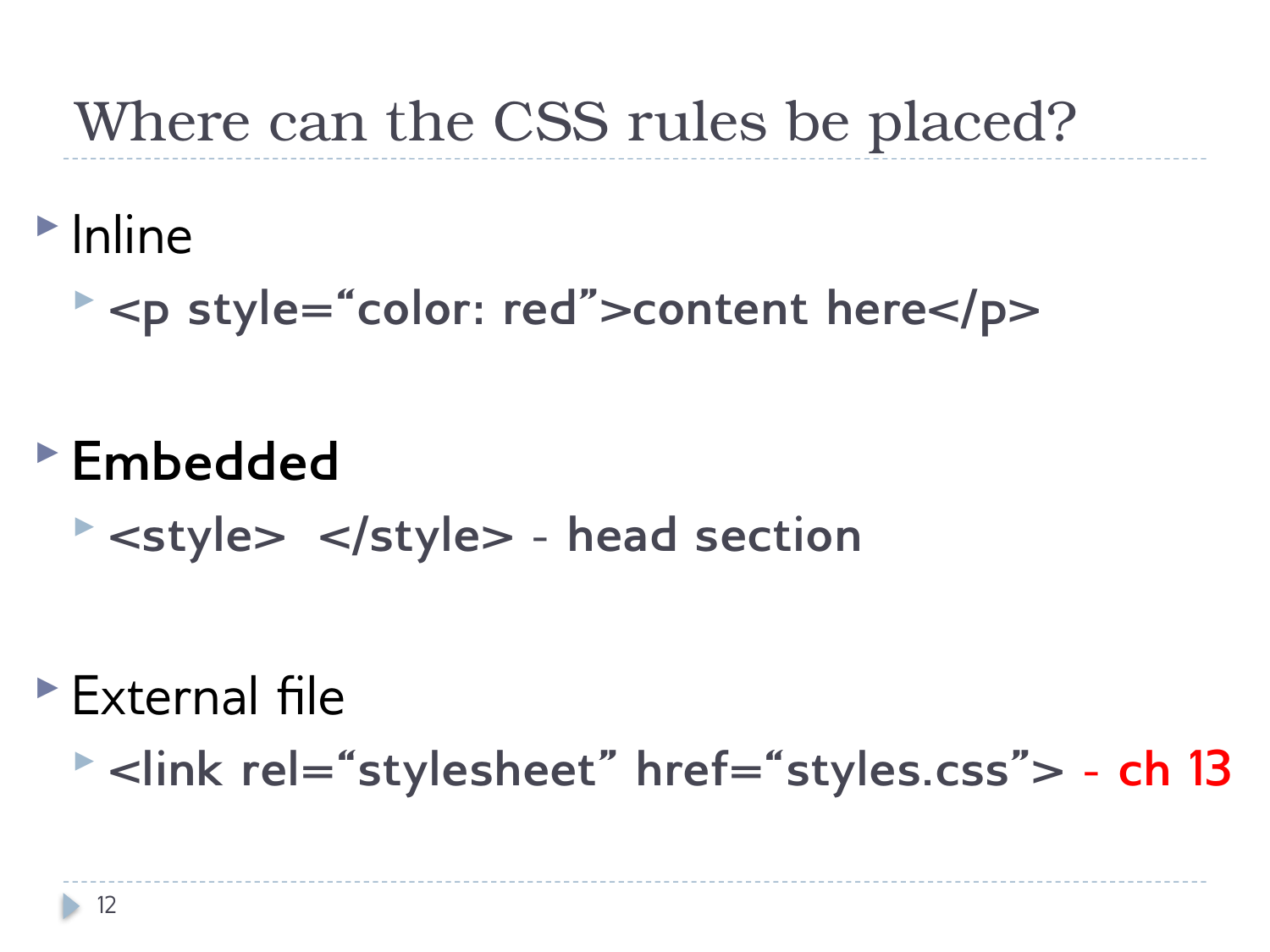

# Where can the CSS rules be placed?
Inline
<p style=“color: red”>content here</p>

Embedded
<style>  </style> - head section

External file
<link rel=“stylesheet” href=“styles.css”> - ch 13

12